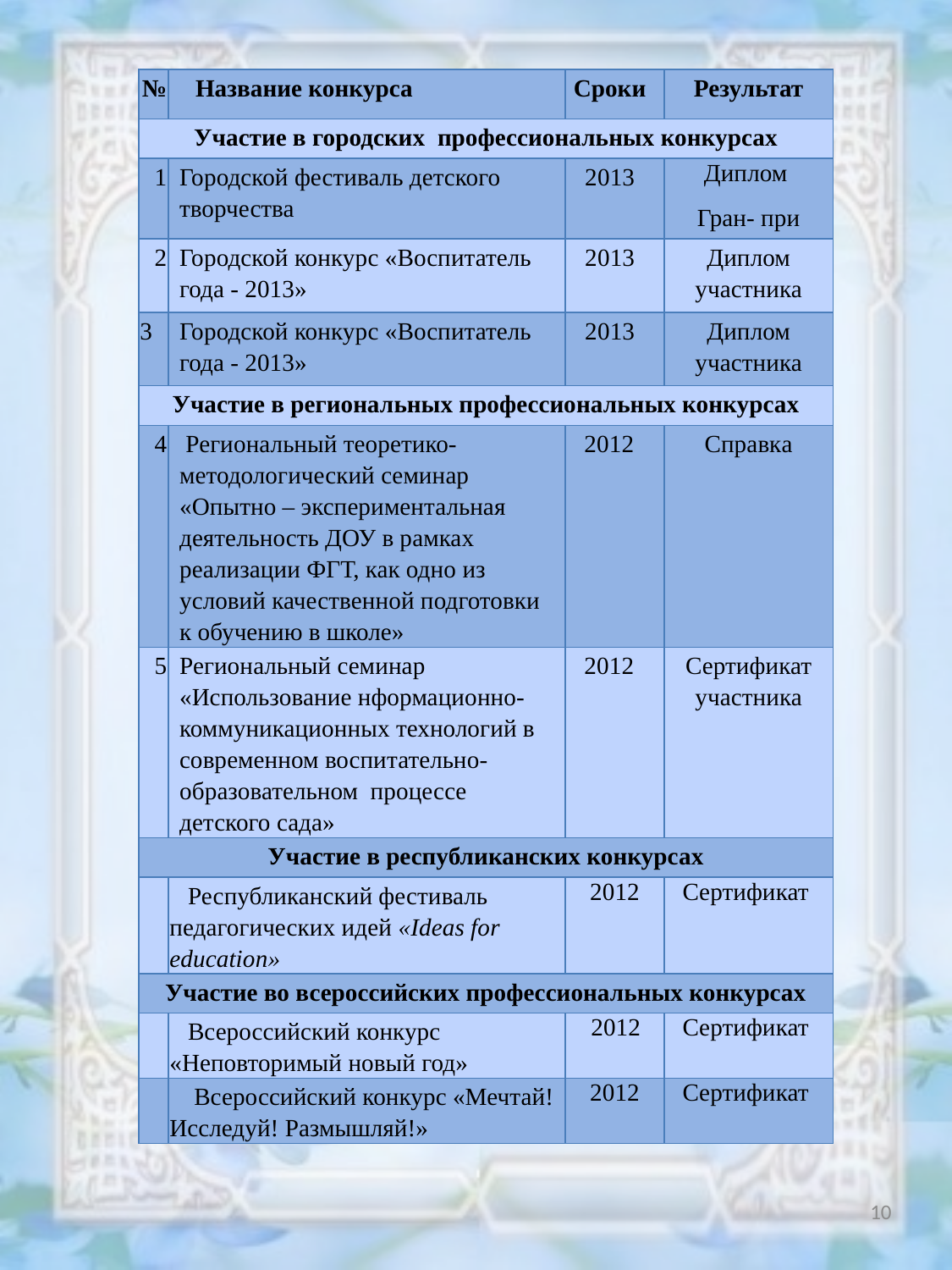

| № | Название конкурса | Сроки | Результат |
| --- | --- | --- | --- |
| Участие в городских профессиональных конкурсах |  |  |  |
| 1 | Городской фестиваль детского творчества | 2013 | Диплом Гран- при |
| 2 | Городской конкурс «Воспитатель года - 2013» | 2013 | Диплом участника |
| 3 | Городской конкурс «Воспитатель года - 2013» | 2013 | Диплом участника |
| Участие в региональных профессиональных конкурсах |  |  |  |
| 4 | Региональный теоретико- методологический семинар «Опытно – экспериментальная деятельность ДОУ в рамках реализации ФГТ, как одно из условий качественной подготовки к обучению в школе» | 2012 | Справка |
| 5 | Региональный семинар «Использование нформационно- коммуникационных технологий в современном воспитательно- образовательном процессе детского сада» | 2012 | Сертификат участника |
| Участие в республиканских конкурсах |  |  |  |
|  | Республиканский фестиваль педагогических идей «Ideas for education» | 2012 | Сертификат |
| Участие во всероссийских профессиональных конкурсах |  |  |  |
|  | Всероссийский конкурс «Неповторимый новый год» | 2012 | Сертификат |
|  | Всероссийский конкурс «Мечтай! Исследуй! Размышляй!» | 2012 | Сертификат |
10